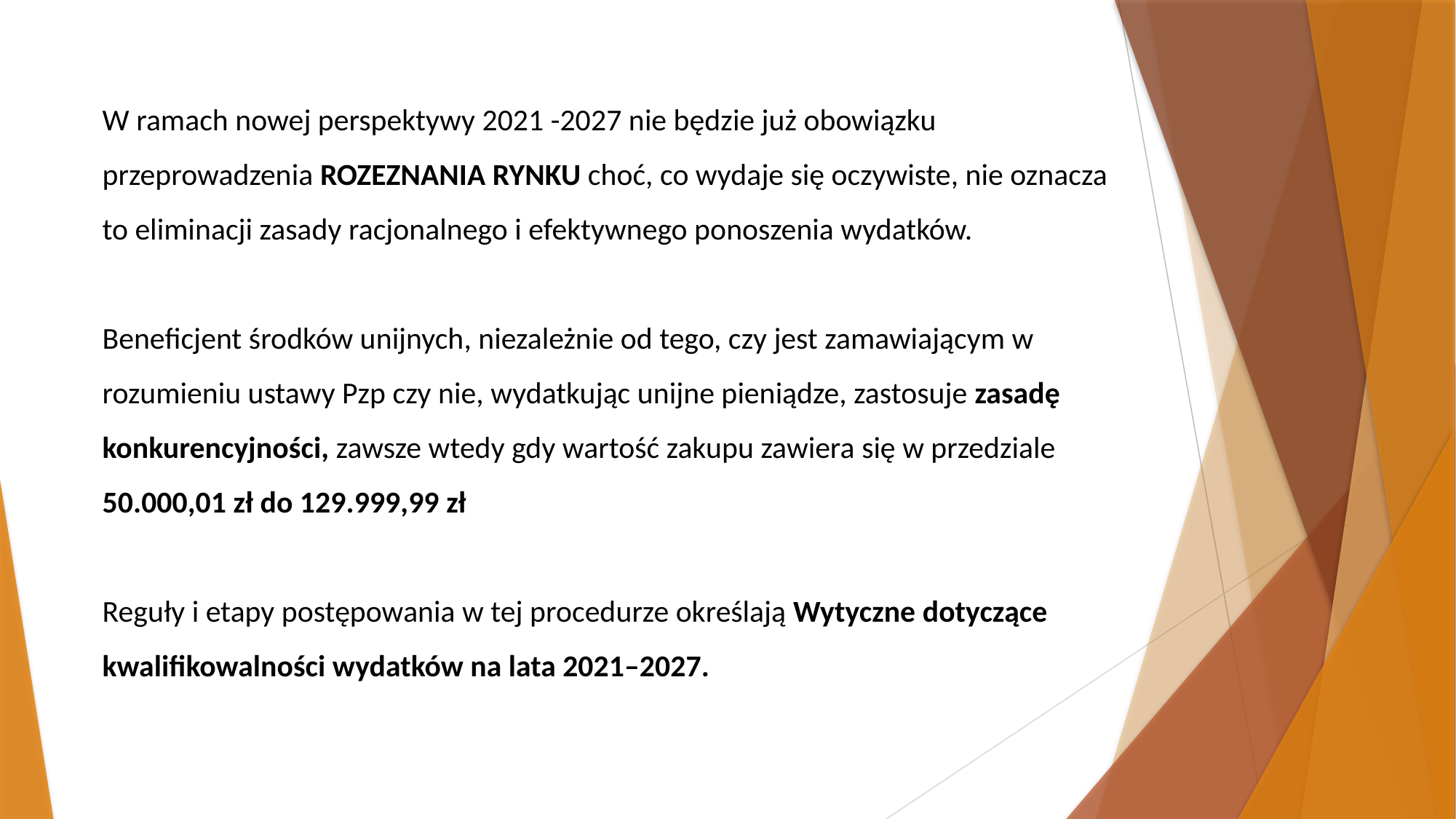

W ramach nowej perspektywy 2021 -2027 nie będzie już obowiązku przeprowadzenia ROZEZNANIA RYNKU choć, co wydaje się oczywiste, nie oznacza to eliminacji zasady racjonalnego i efektywnego ponoszenia wydatków.

Beneficjent środków unijnych, niezależnie od tego, czy jest zamawiającym w rozumieniu ustawy Pzp czy nie, wydatkując unijne pieniądze, zastosuje zasadę konkurencyjności, zawsze wtedy gdy wartość zakupu zawiera się w przedziale 50.000,01 zł do 129.999,99 zł

Reguły i etapy postępowania w tej procedurze określają Wytyczne dotyczące kwalifikowalności wydatków na lata 2021–2027.